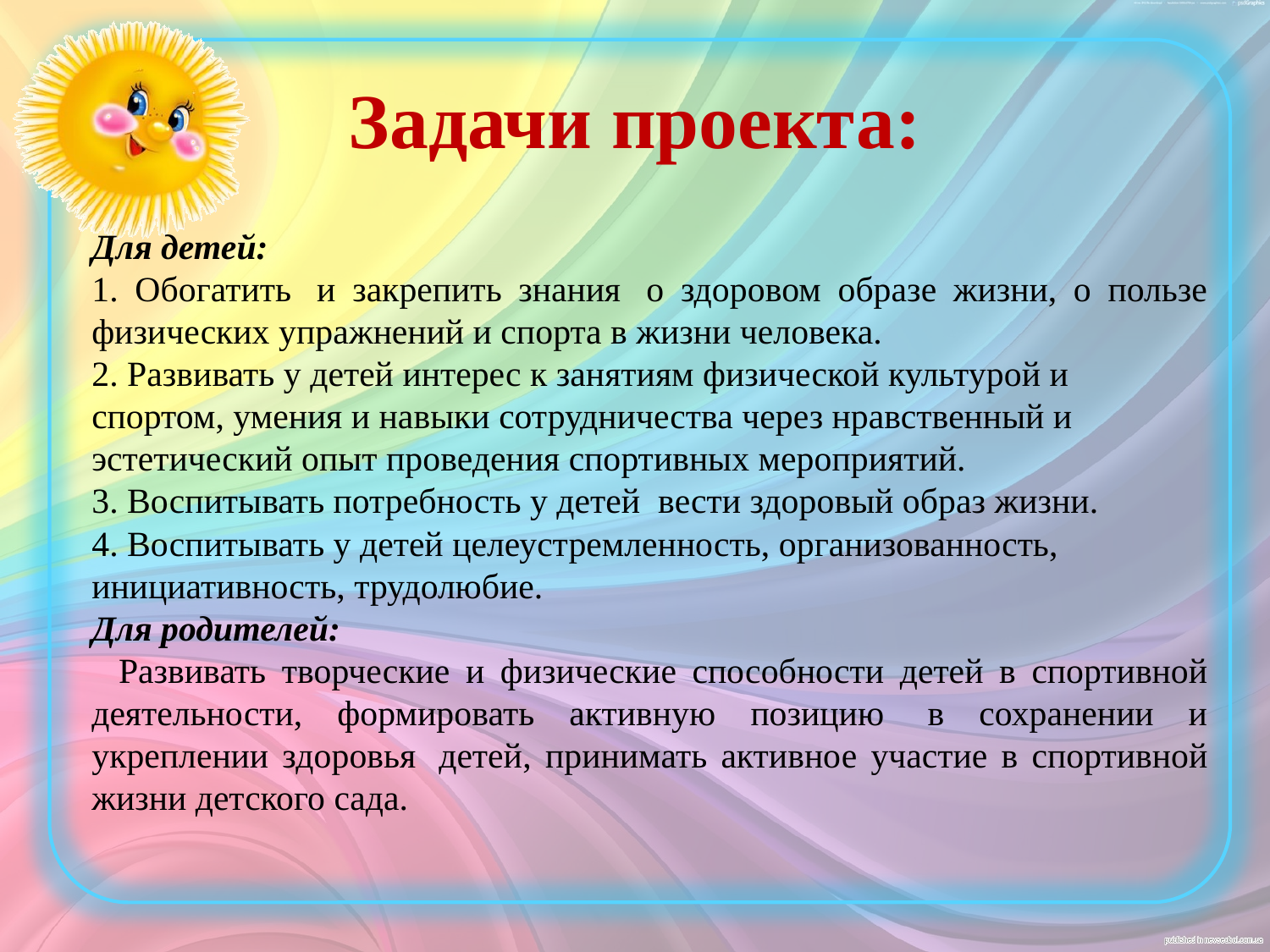

# Задачи проекта:
Для детей:
1. Обогатить  и закрепить знания  о здоровом образе жизни, о пользе физических упражнений и спорта в жизни человека.
2. Развивать у детей интерес к занятиям физической культурой и спортом, умения и навыки сотрудничества через нравственный и эстетический опыт проведения спортивных мероприятий.
3. Воспитывать потребность у детей  вести здоровый образ жизни. 
4. Воспитывать у детей целеустремленность, организованность, инициативность, трудолюбие.
Для родителей:
   Развивать творческие и физические способности детей в спортивной деятельности, формировать активную позицию  в сохранении и укреплении здоровья  детей, принимать активное участие в спортивной жизни детского сада.